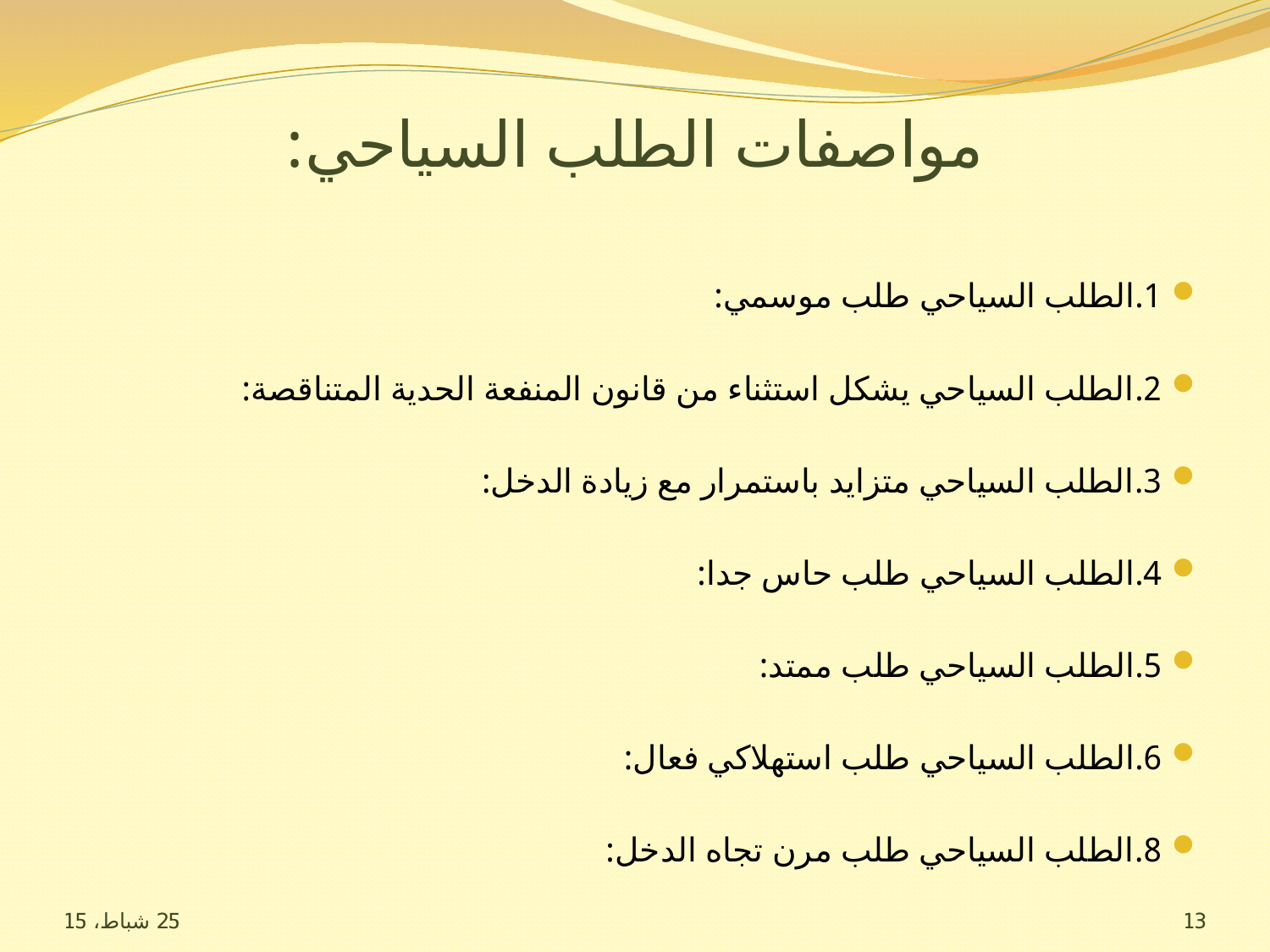

# مواصفات الطلب السياحي:
1.الطلب السياحي طلب موسمي:

2.الطلب السياحي يشكل استثناء من قانون المنفعة الحدية المتناقصة:

3.الطلب السياحي متزايد باستمرار مع زيادة الدخل:

4.الطلب السياحي طلب حاس جدا:

5.الطلب السياحي طلب ممتد:

6.الطلب السياحي طلب استهلاكي فعال:

8.الطلب السياحي طلب مرن تجاه الدخل:

25 شباط، 15
13